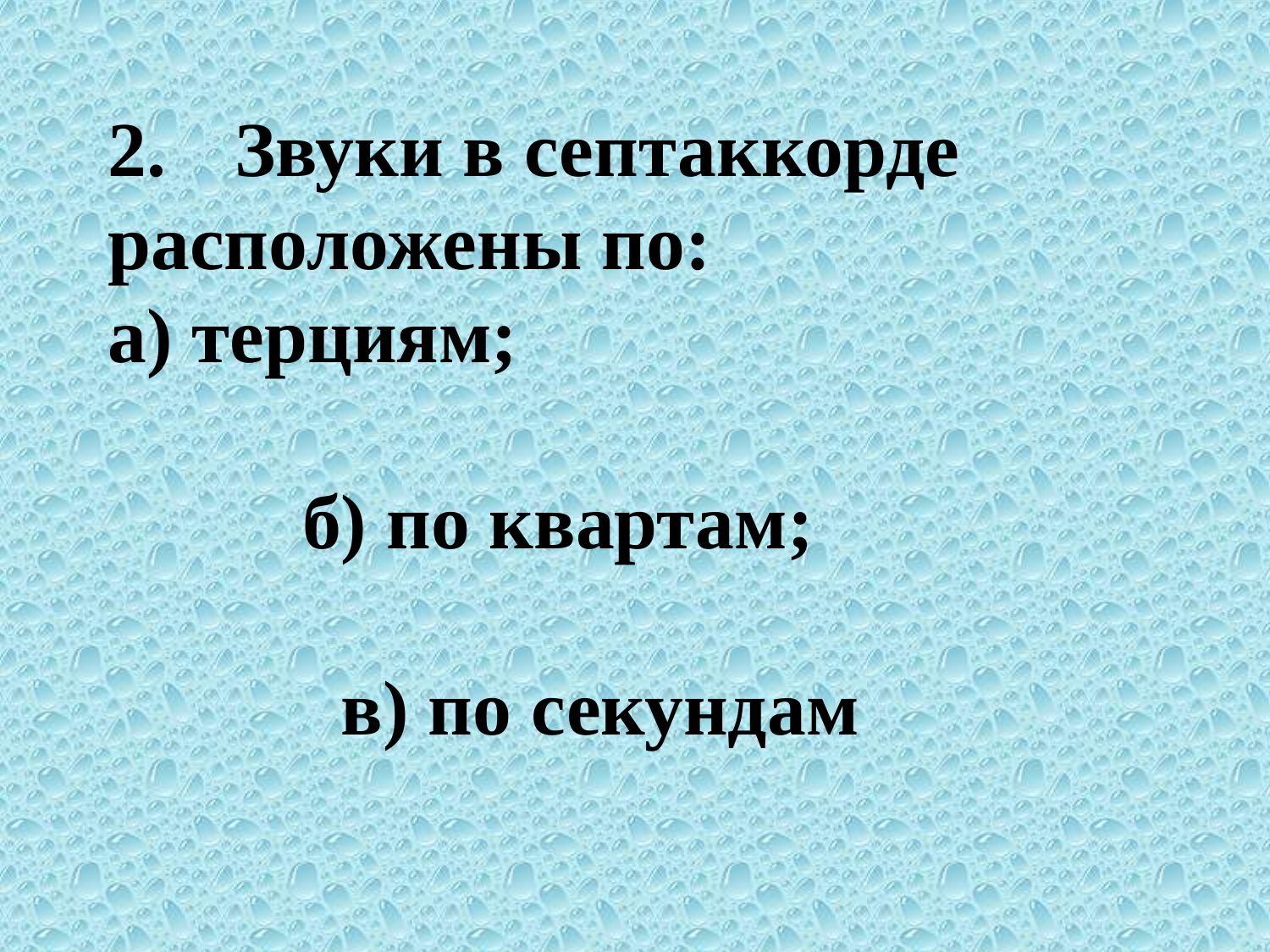

# 2.	Звуки в септаккорде расположены по: а) терциям; б) по квартам; в) по секундам